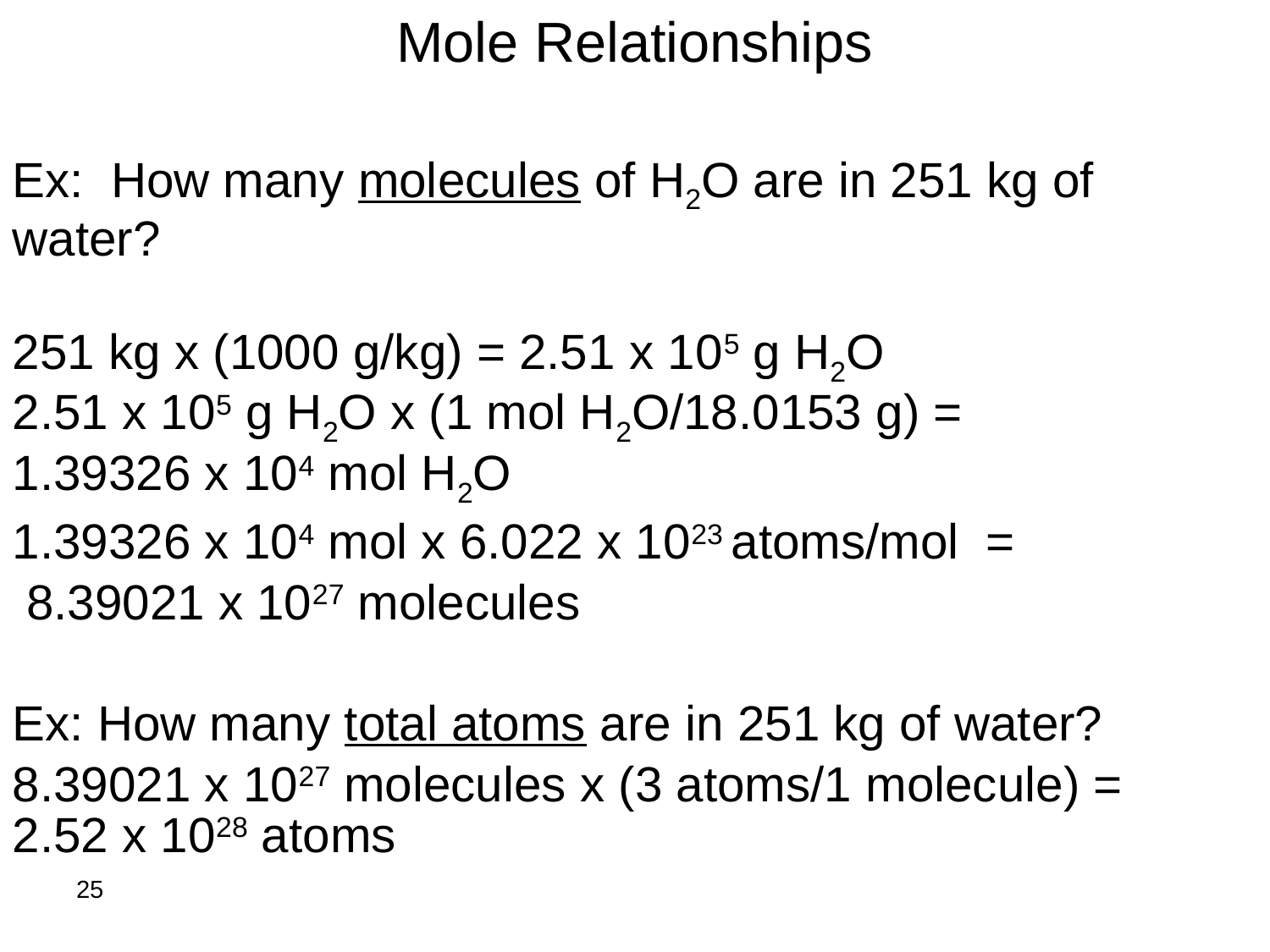

Mole Relationships
Ex:  How many molecules of H2O are in 251 kg of water?

251 kg x (1000 g/kg) = 2.51 x 105 g H2O
2.51 x 105 g H2O x (1 mol H2O/18.0153 g) =
1.39326 x 104 mol H2O
1.39326 x 104 mol x 6.022 x 1023 atoms/mol  =
 8.39021 x 1027 molecules

Ex: How many total atoms are in 251 kg of water?
8.39021 x 1027 molecules x (3 atoms/1 molecule) = 2.52 x 1028 atoms
25